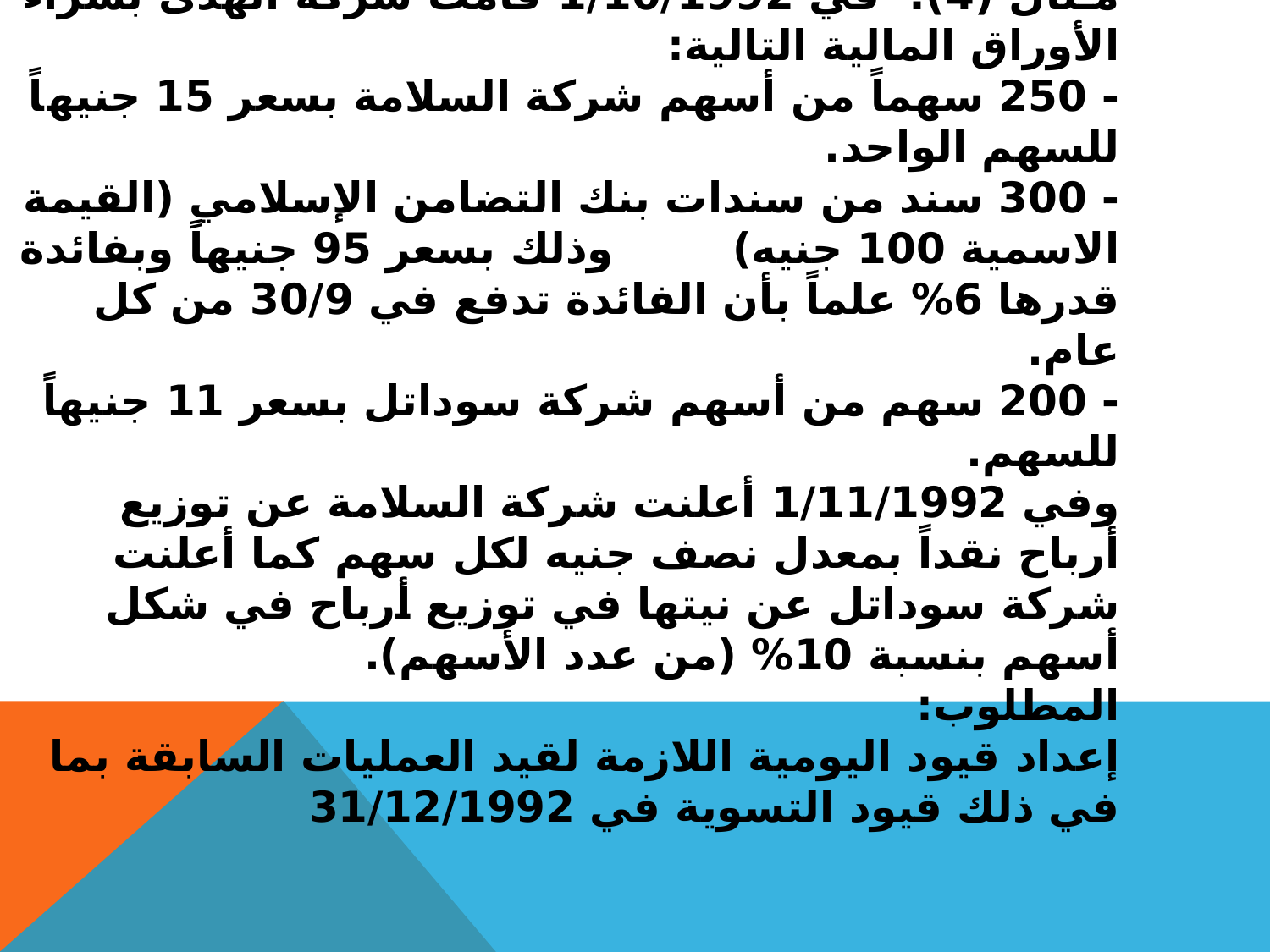

مـثال (4):  في 1/10/1992 قامت شركة الهدى بشراء الأوراق المالية التالية:
- 250 سهماً من أسهم شركة السلامة بسعر 15 جنيهاً للسهم الواحد.
- 300 سند من سندات بنك التضامن الإسلامي (القيمة الاسمية 100 جنيه)        وذلك بسعر 95 جنيهاً وبفائدة قدرها 6% علماً بأن الفائدة تدفع في 30/9 من كل عام.
- 200 سهم من أسهم شركة سوداتل بسعر 11 جنيهاً للسهم.
وفي 1/11/1992 أعلنت شركة السلامة عن توزيع أرباح نقداً بمعدل نصف جنيه لكل سهم كما أعلنت شركة سوداتل عن نيتها في توزيع أرباح في شكل أسهم بنسبة 10% (من عدد الأسهم).
المطلوب:
إعداد قيود اليومية اللازمة لقيد العمليات السابقة بما في ذلك قيود التسوية في 31/12/1992